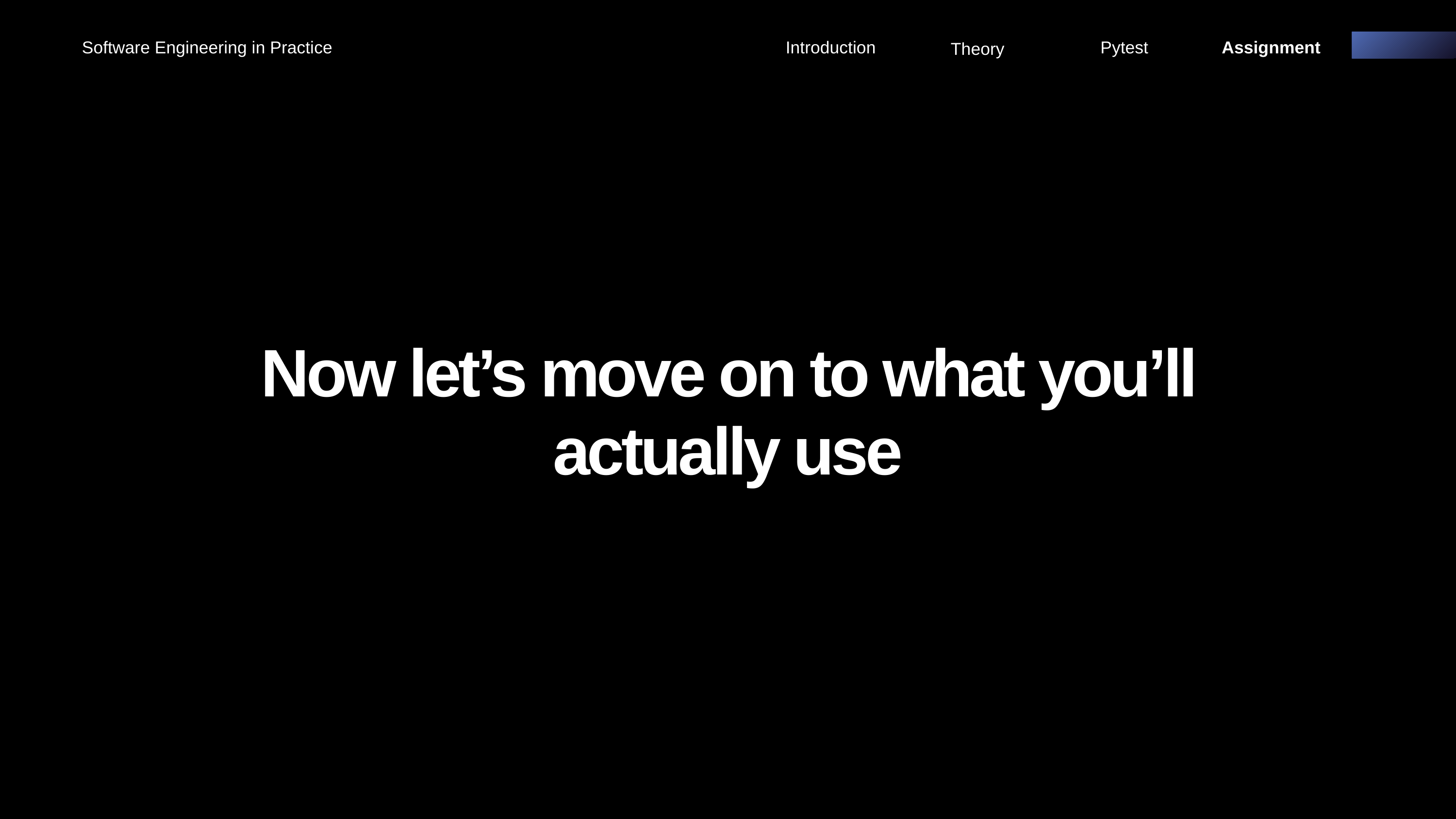

Software Engineering in Practice
Introduction
Pytest
Assignment
Theory
Now let’s move on to what you’ll actually use